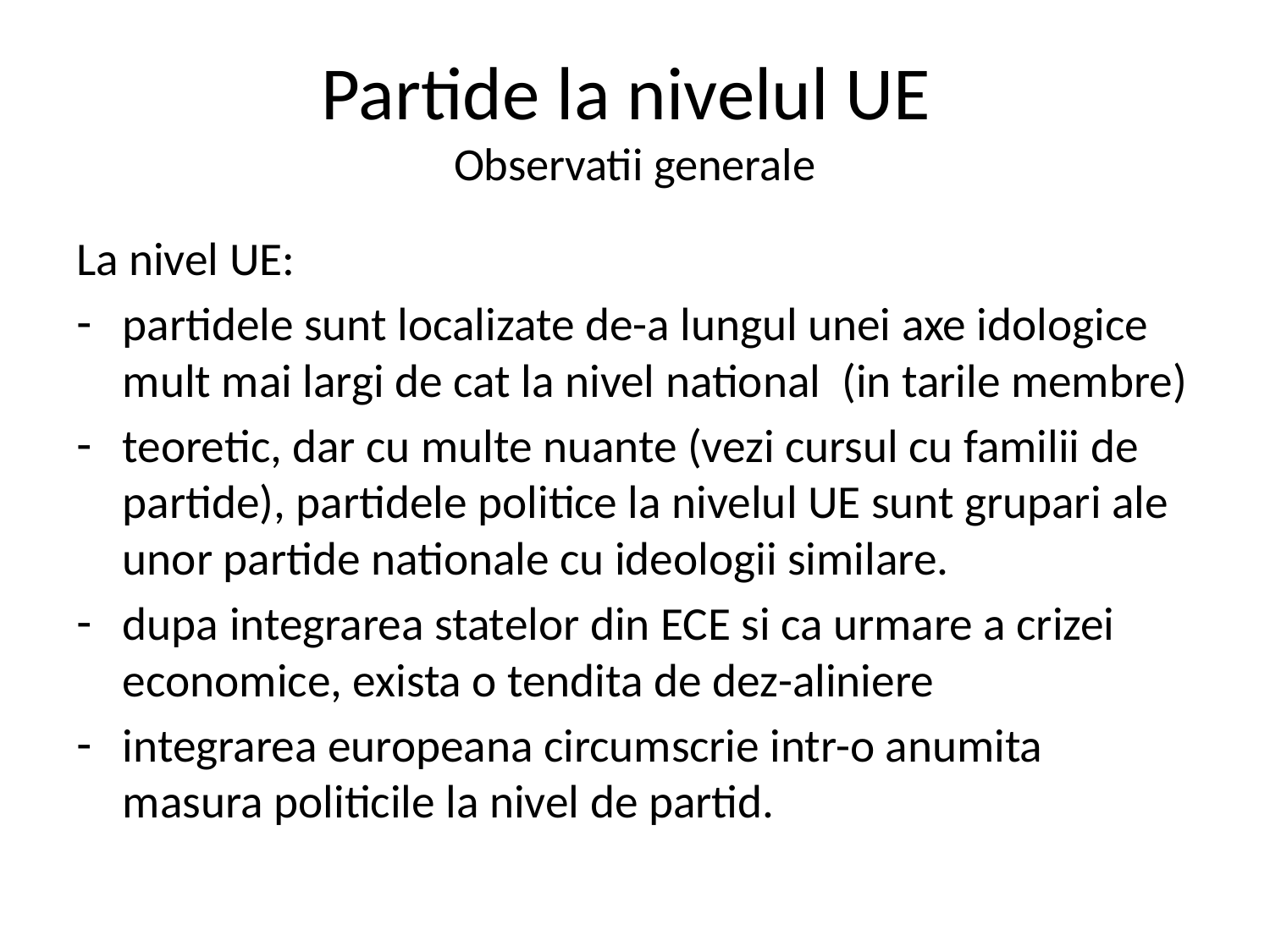

# Partide la nivelul UE Observatii generale
La nivel UE:
partidele sunt localizate de-a lungul unei axe idologice mult mai largi de cat la nivel national  (in tarile membre)
teoretic, dar cu multe nuante (vezi cursul cu familii de partide), partidele politice la nivelul UE sunt grupari ale unor partide nationale cu ideologii similare.
dupa integrarea statelor din ECE si ca urmare a crizei economice, exista o tendita de dez-aliniere
integrarea europeana circumscrie intr-o anumita masura politicile la nivel de partid.